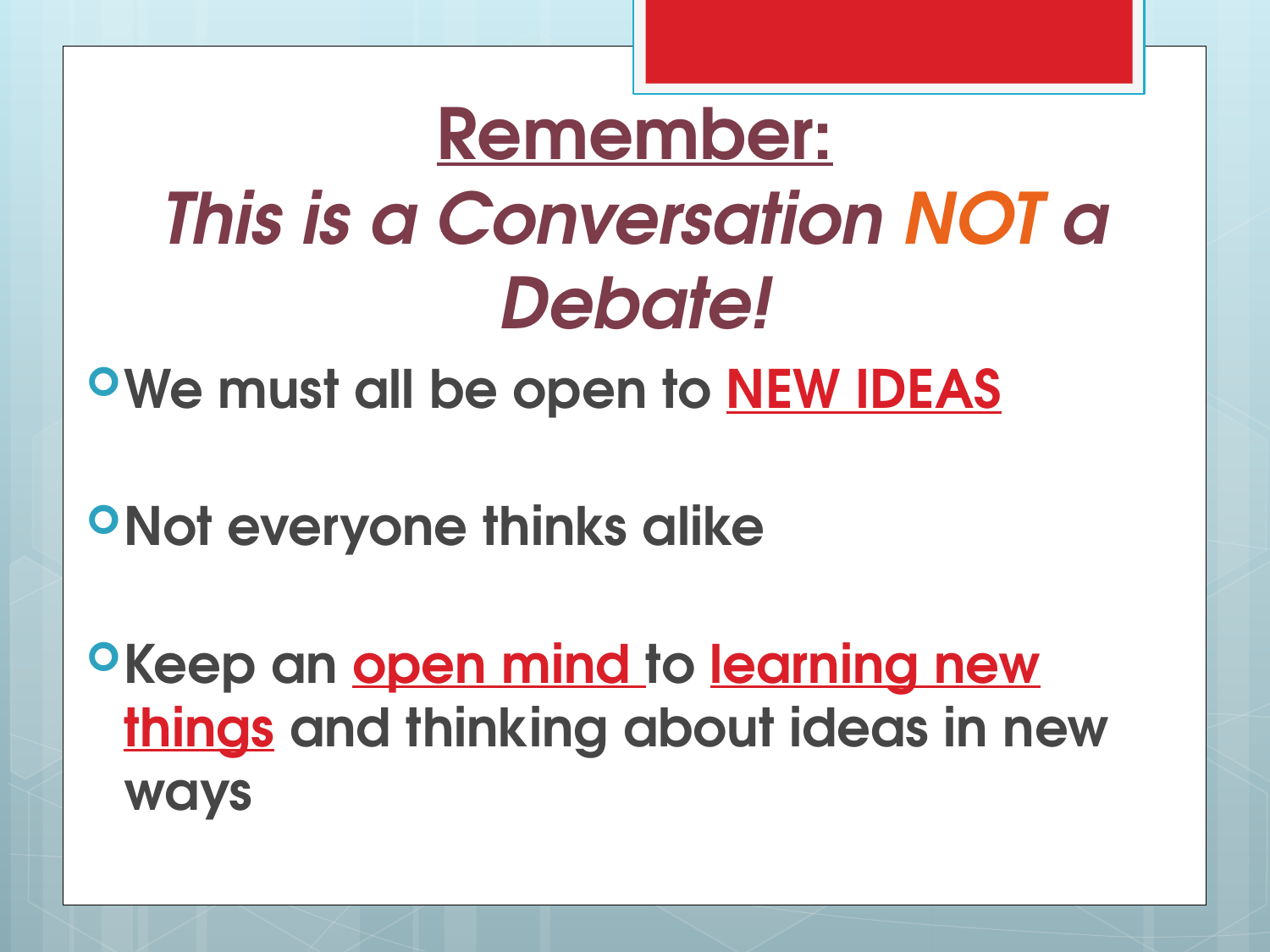

# Remember: This is a Conversation NOT a Debate!
We must all be open to NEW IDEAS
Not everyone thinks alike
Keep an open mind to learning new things and thinking about ideas in new ways